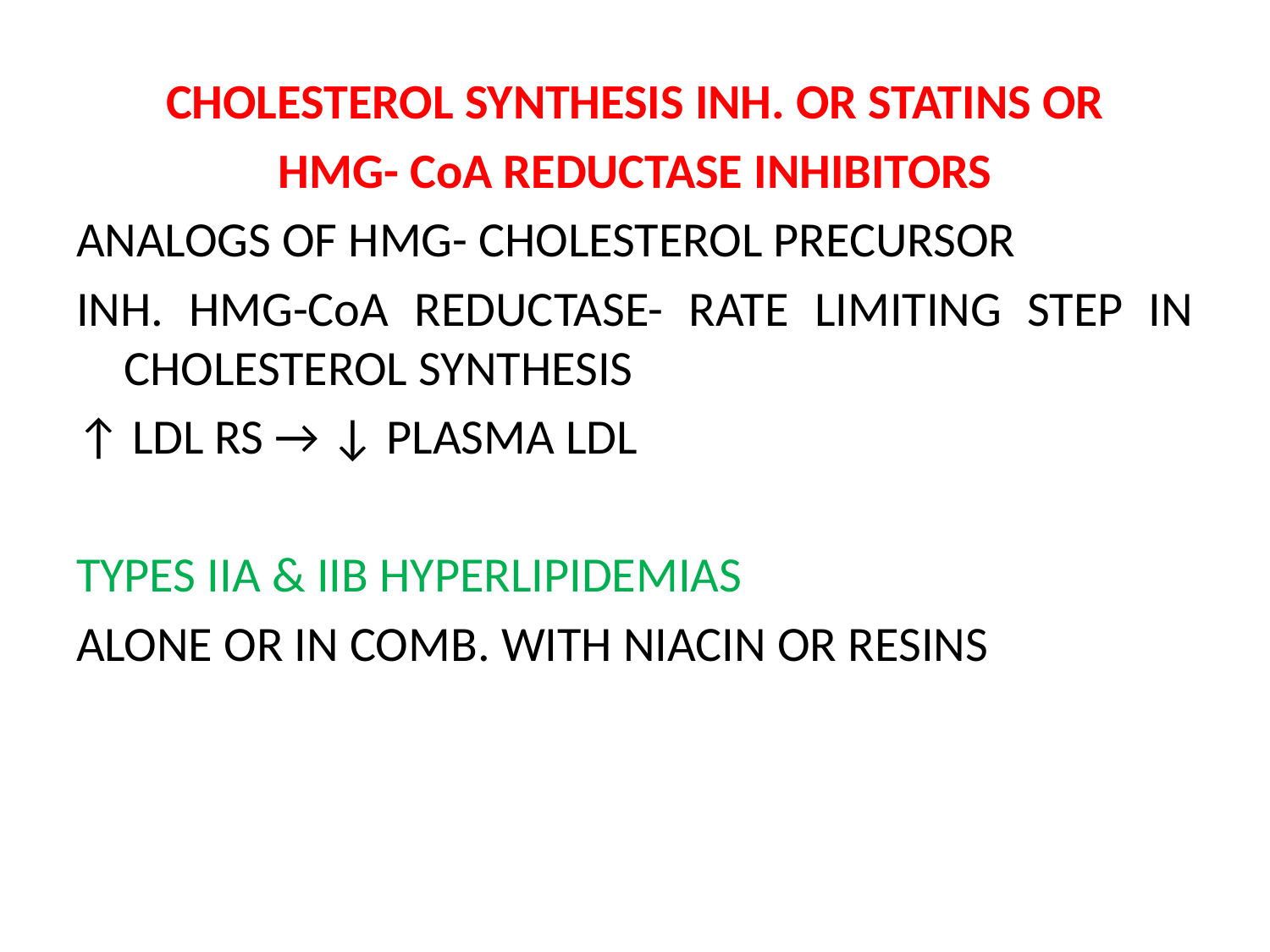

CHOLESTEROL SYNTHESIS INH. OR STATINS OR
HMG- CoA REDUCTASE INHIBITORS
ANALOGS OF HMG- CHOLESTEROL PRECURSOR
INH. HMG-CoA REDUCTASE- RATE LIMITING STEP IN CHOLESTEROL SYNTHESIS
↑ LDL RS → ↓ PLASMA LDL

TYPES IIA & IIB HYPERLIPIDEMIAS
ALONE OR IN COMB. WITH NIACIN OR RESINS